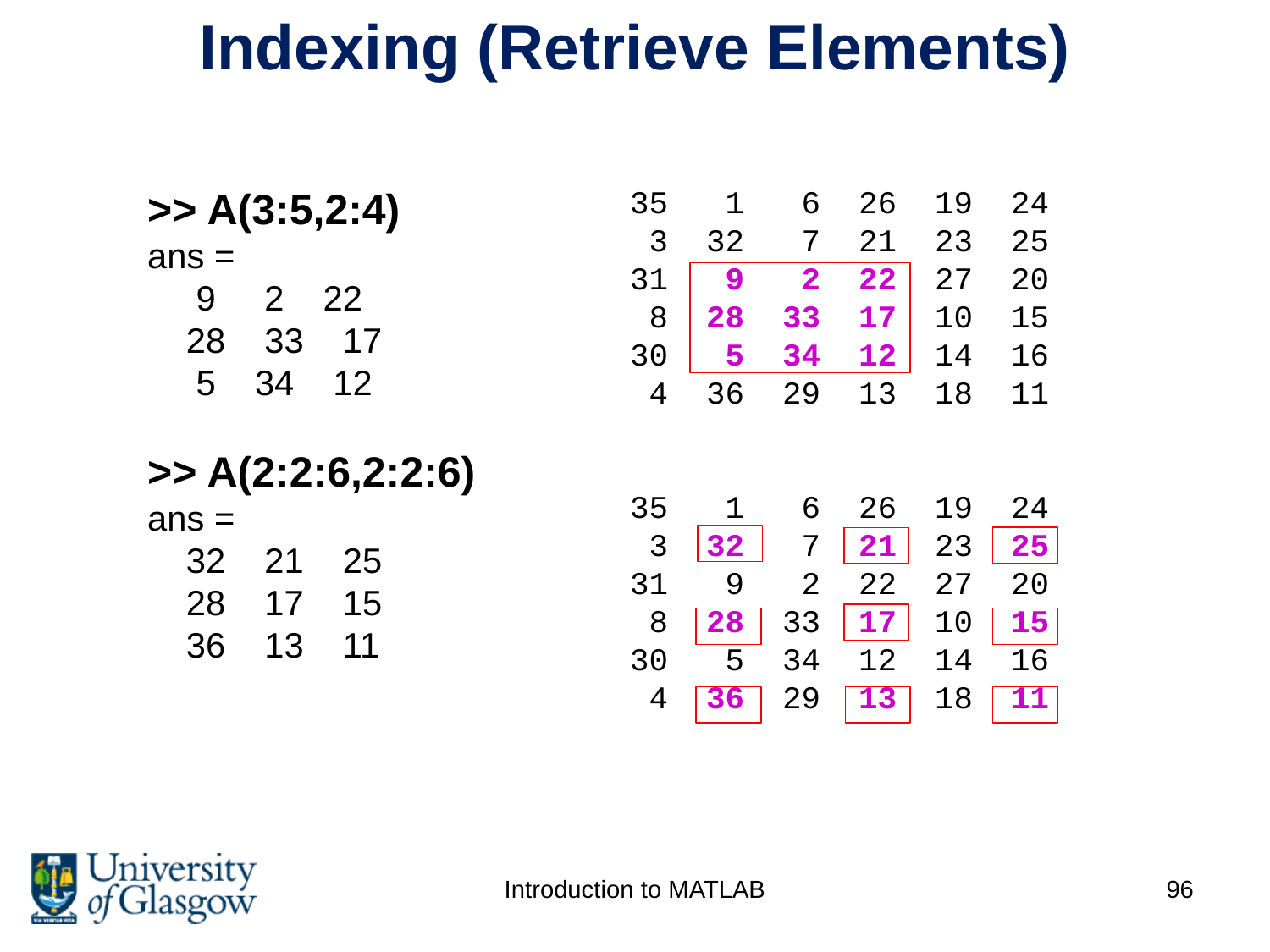

# Indexing (Retrieve Elements)
>> A(3:5,2:4)
ans =
     9     2    22
    28    33    17
     5    34    12

>> A(2:2:6,2:2:6)
ans =
    32    21    25
    28    17    15
    36    13    11
35   1   6  26  19  24
 3  32   7  21  23  25
31   9   2  22  27  20
 8  28  33  17  10  15
30   5  34  12  14  16
 4  36  29  13  18  11

35   1   6  26  19  24
 3  32   7  21  23  25
31   9   2  22  27  20
 8  28  33  17  10  15
30   5  34  12  14  16
 4  36  29  13  18  11

Introduction to MATLAB
96